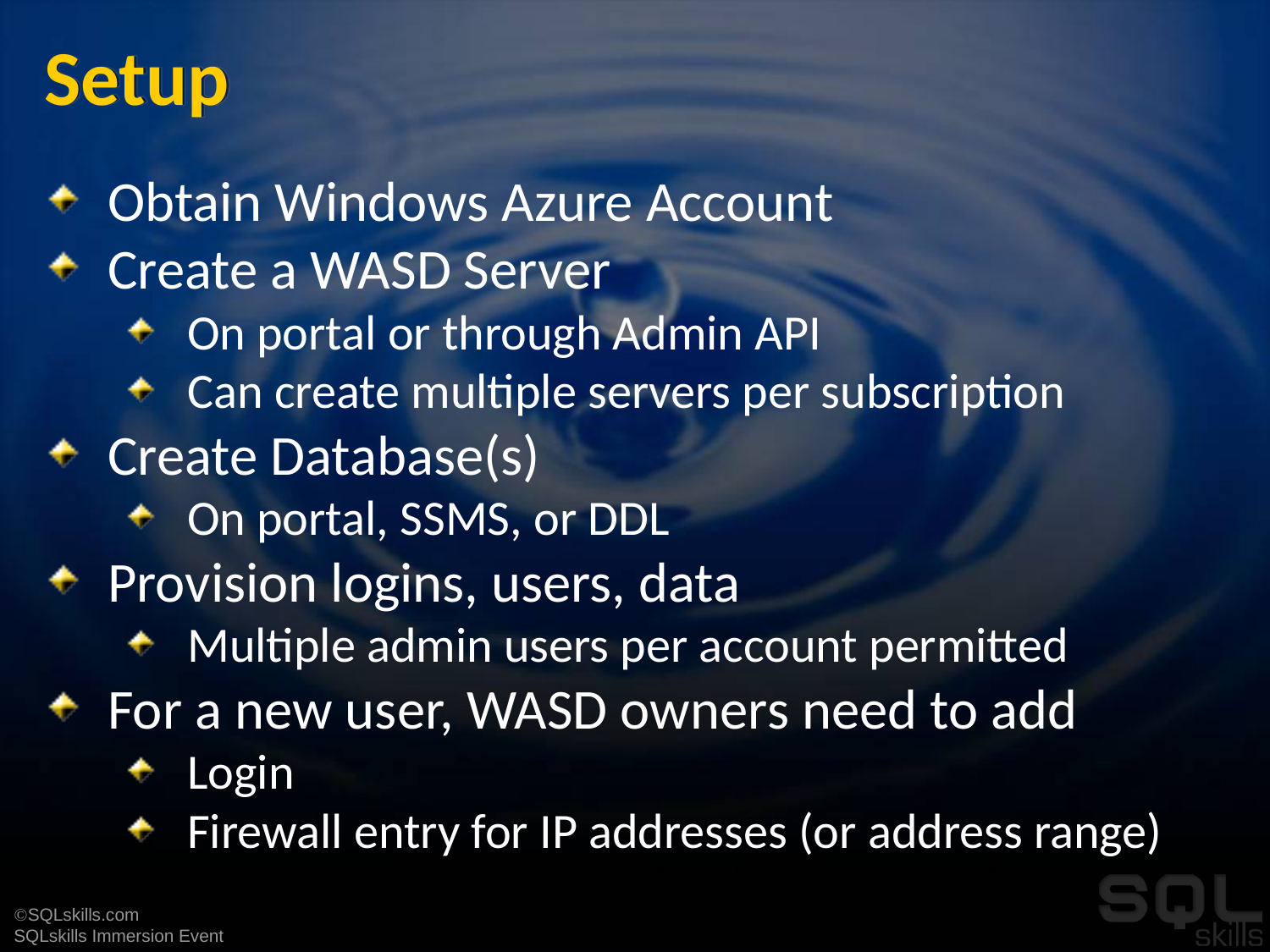

# Setup
Obtain Windows Azure Account
Create a WASD Server
On portal or through Admin API
Can create multiple servers per subscription
Create Database(s)
On portal, SSMS, or DDL
Provision logins, users, data
Multiple admin users per account permitted
For a new user, WASD owners need to add
Login
Firewall entry for IP addresses (or address range)